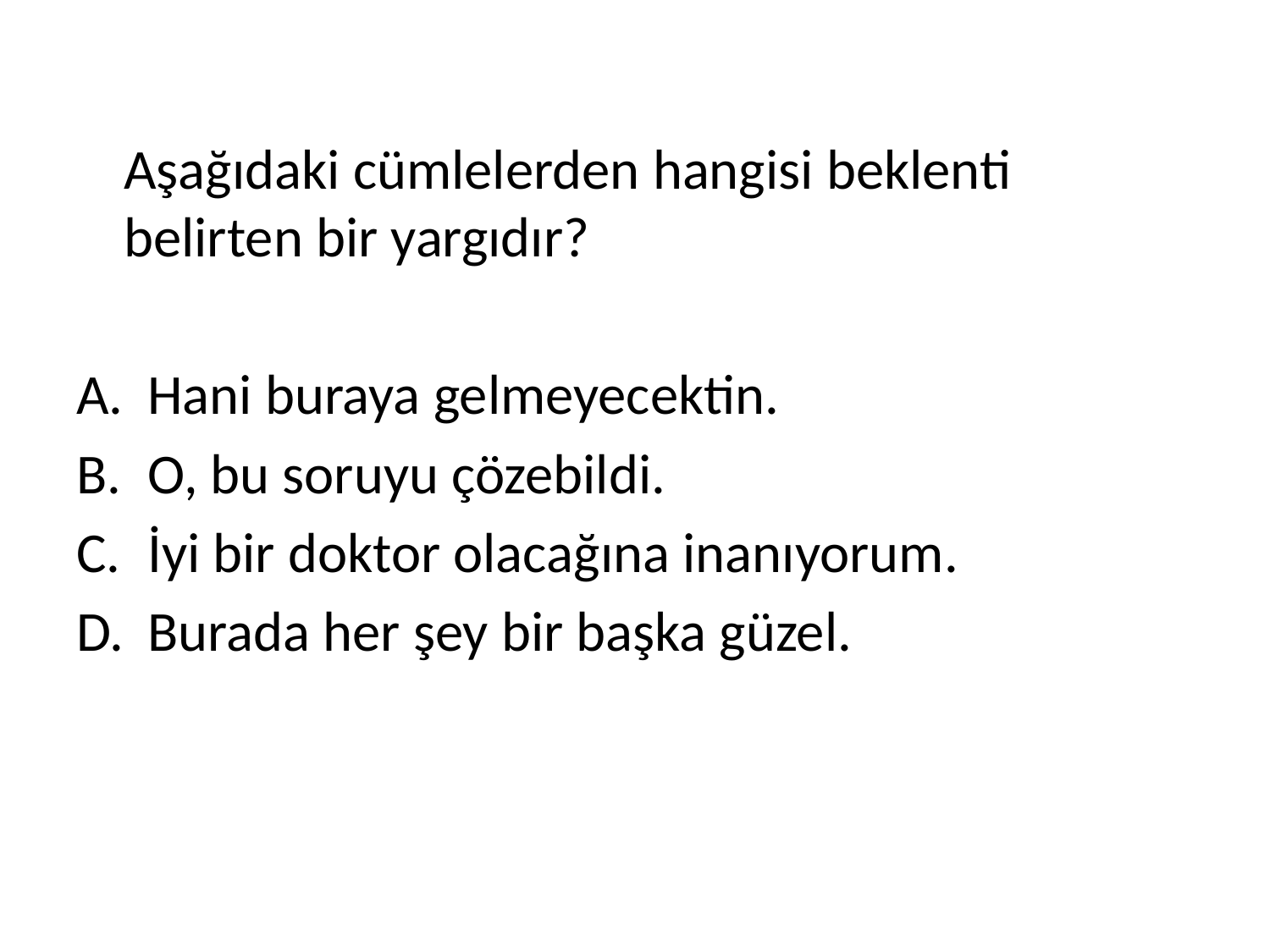

Aşağıdaki cümlelerden hangisi beklenti belirten bir yargıdır?

Hani buraya gelmeyecektin.
O, bu soruyu çözebildi.
İyi bir doktor olacağına inanıyorum.
Burada her şey bir başka güzel.